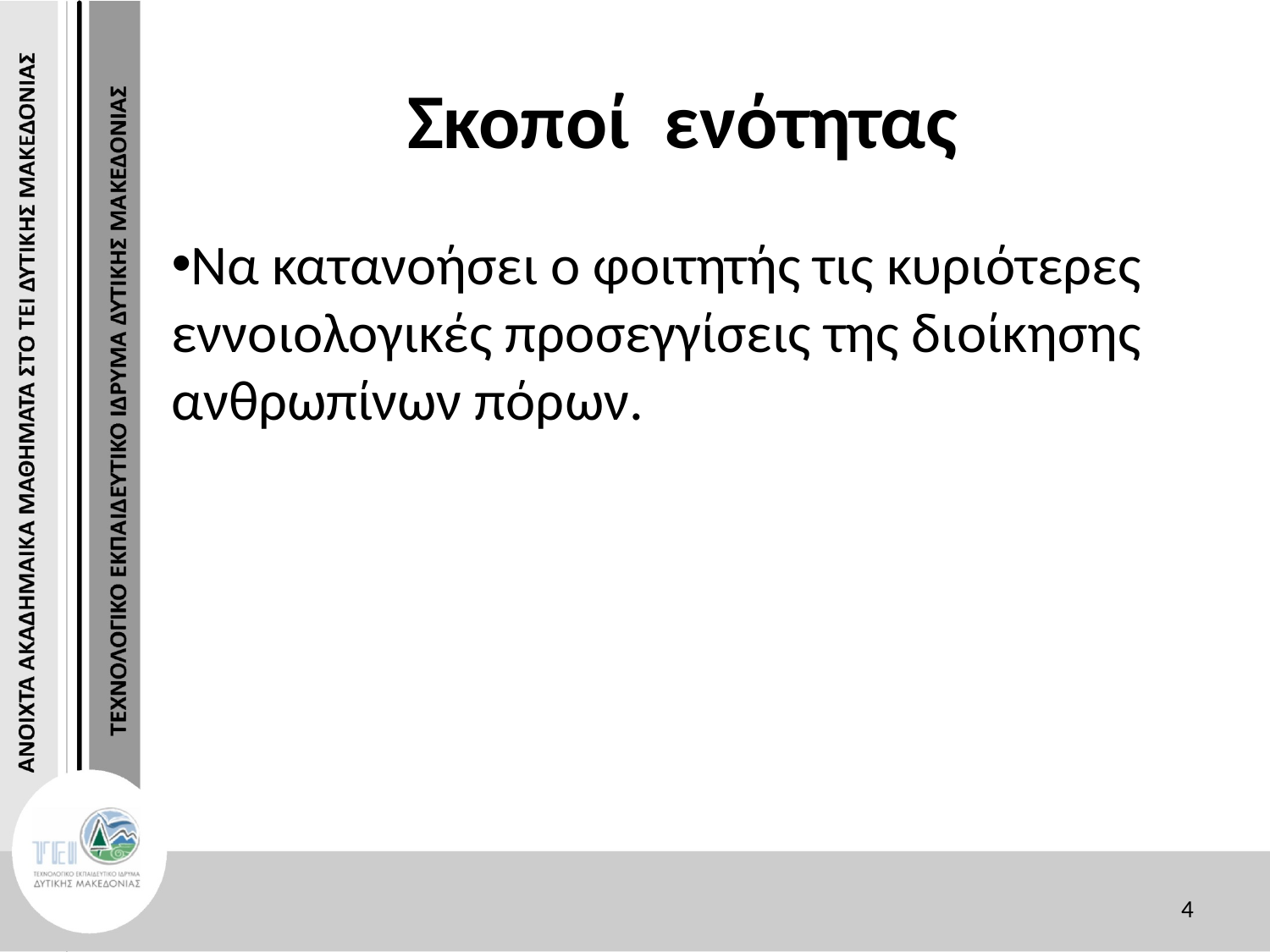

# Σκοποί  ενότητας
Να κατανοήσει ο φοιτητής τις κυριότερες εννοιολογικές προσεγγίσεις της διοίκησης ανθρωπίνων πόρων.
4